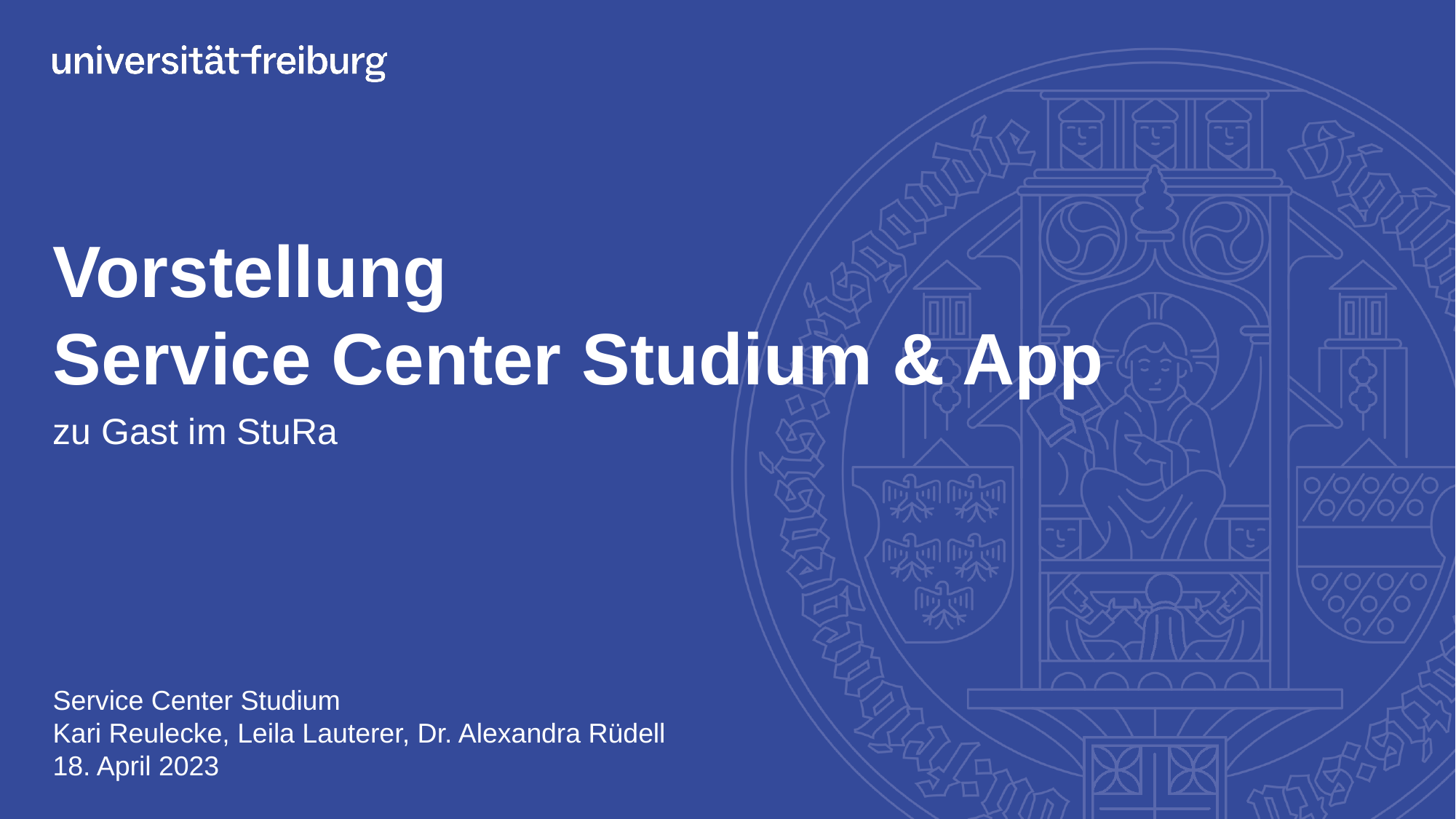

# Vorstellung Service Center Studium & App
zu Gast im StuRa

Service Center Studium
Kari Reulecke, Leila Lauterer, Dr. Alexandra Rüdell
18. April 2023